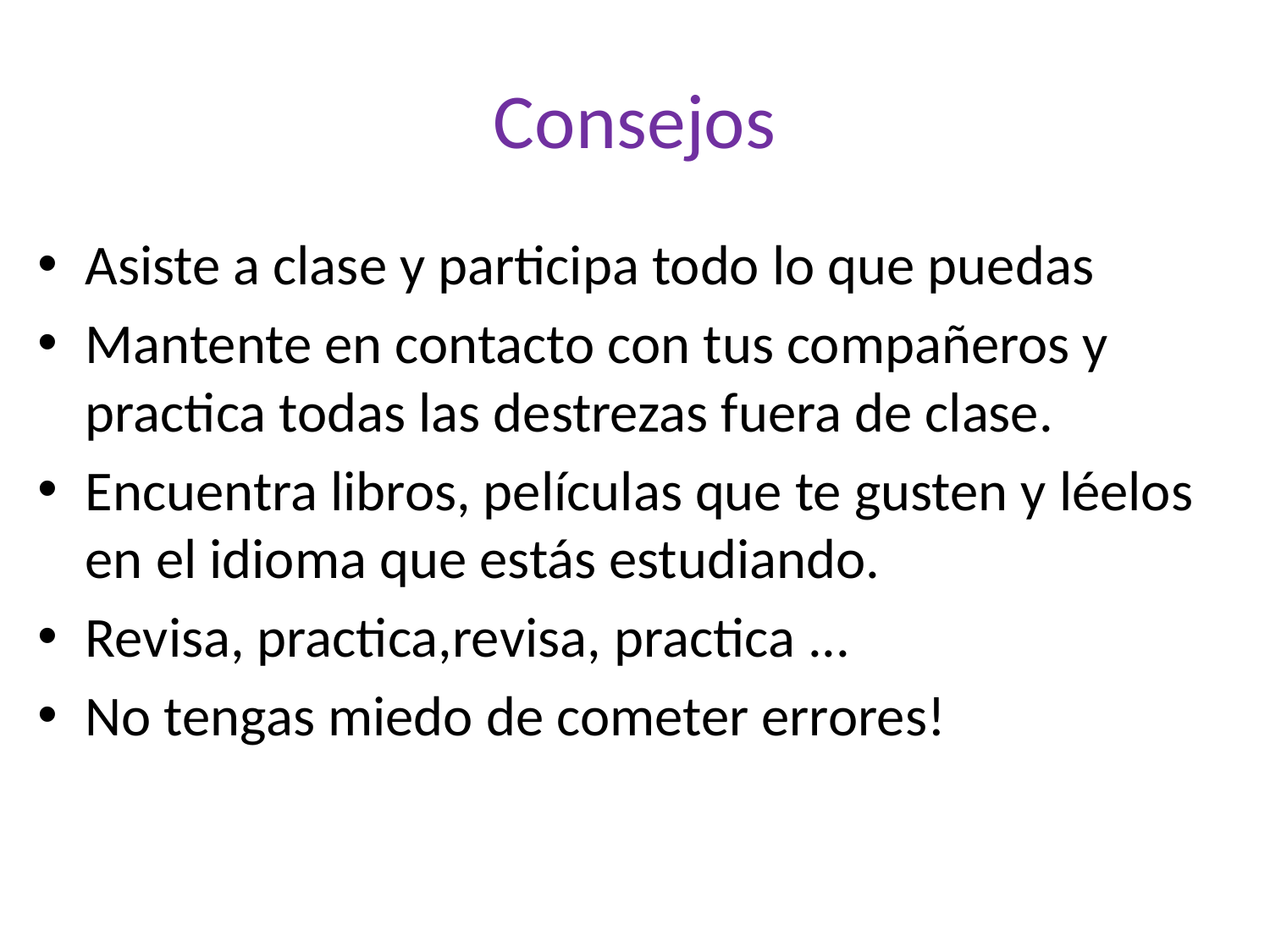

# Consejos
Asiste a clase y participa todo lo que puedas
Mantente en contacto con tus compañeros y practica todas las destrezas fuera de clase.
Encuentra libros, películas que te gusten y léelos en el idioma que estás estudiando.
Revisa, practica,revisa, practica ...
No tengas miedo de cometer errores!